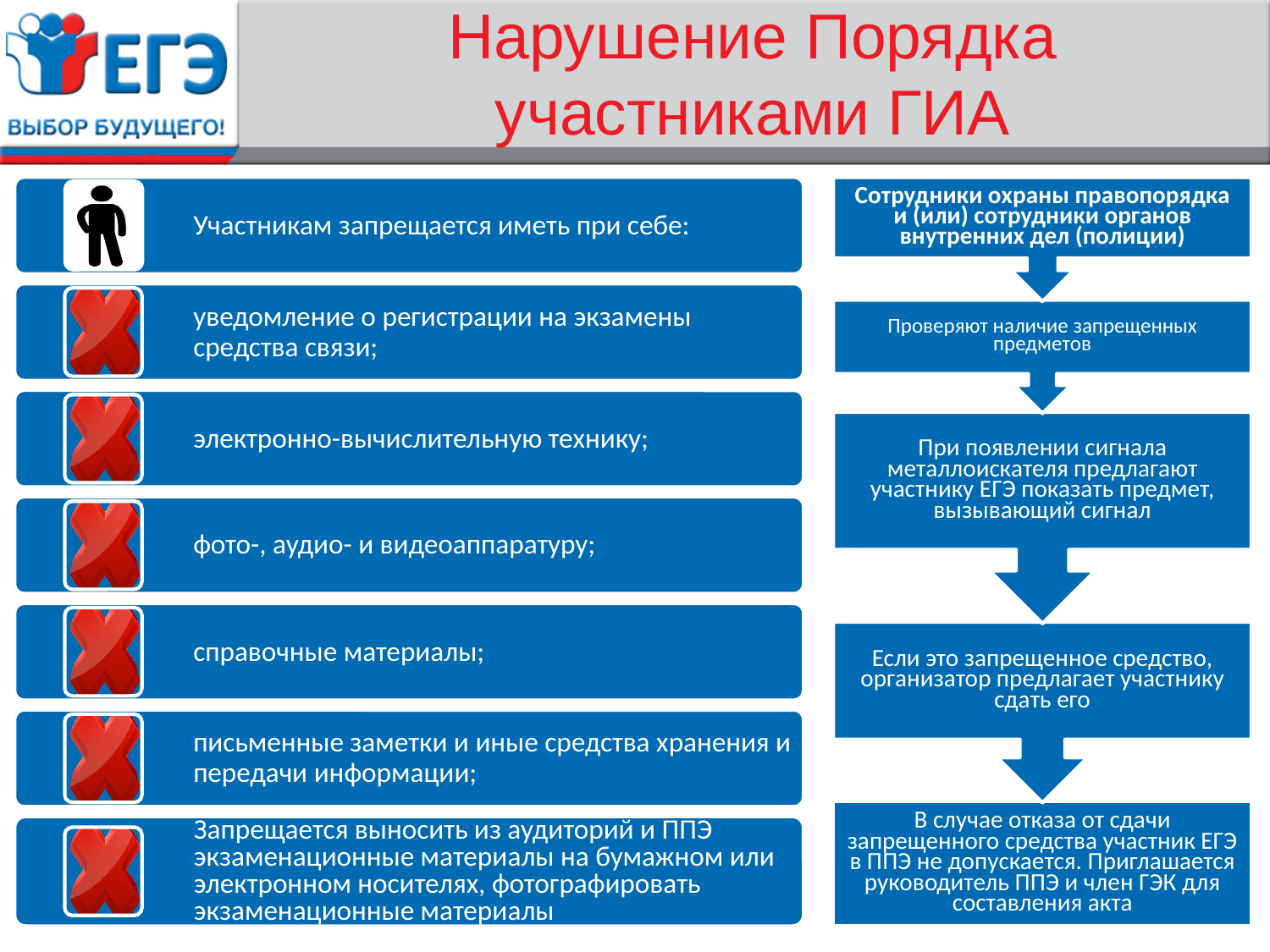

# Нарушение Порядка участниками ГИА
Участникам запрещается иметь при себе:
уведомление о регистрации на экзамены средства связи;
электронно-вычислительную технику;
фото-, аудио- и видеоаппаратуру;
справочные материалы;
письменные заметки и иные средства хранения и передачи информации;
Запрещается выносить из аудиторий и ППЭ экзаменационные материалы на бумажном или электронном носителях, фотографировать экзаменационные материалы
В случае отказа от сдачи запрещенного средства участник ЕГЭ в ППЭ не допускается. Приглашается руководитель ППЭ и член ГЭК для составления акта
Если это запрещенное средство, организатор предлагает участнику сдать его
При появлении сигнала металлоискателя предлагают участнику ЕГЭ показать предмет, вызывающий сигнал
Проверяют наличие запрещенных предметов
Сотрудники охраны правопорядка и (или) сотрудники органов внутренних дел (полиции)